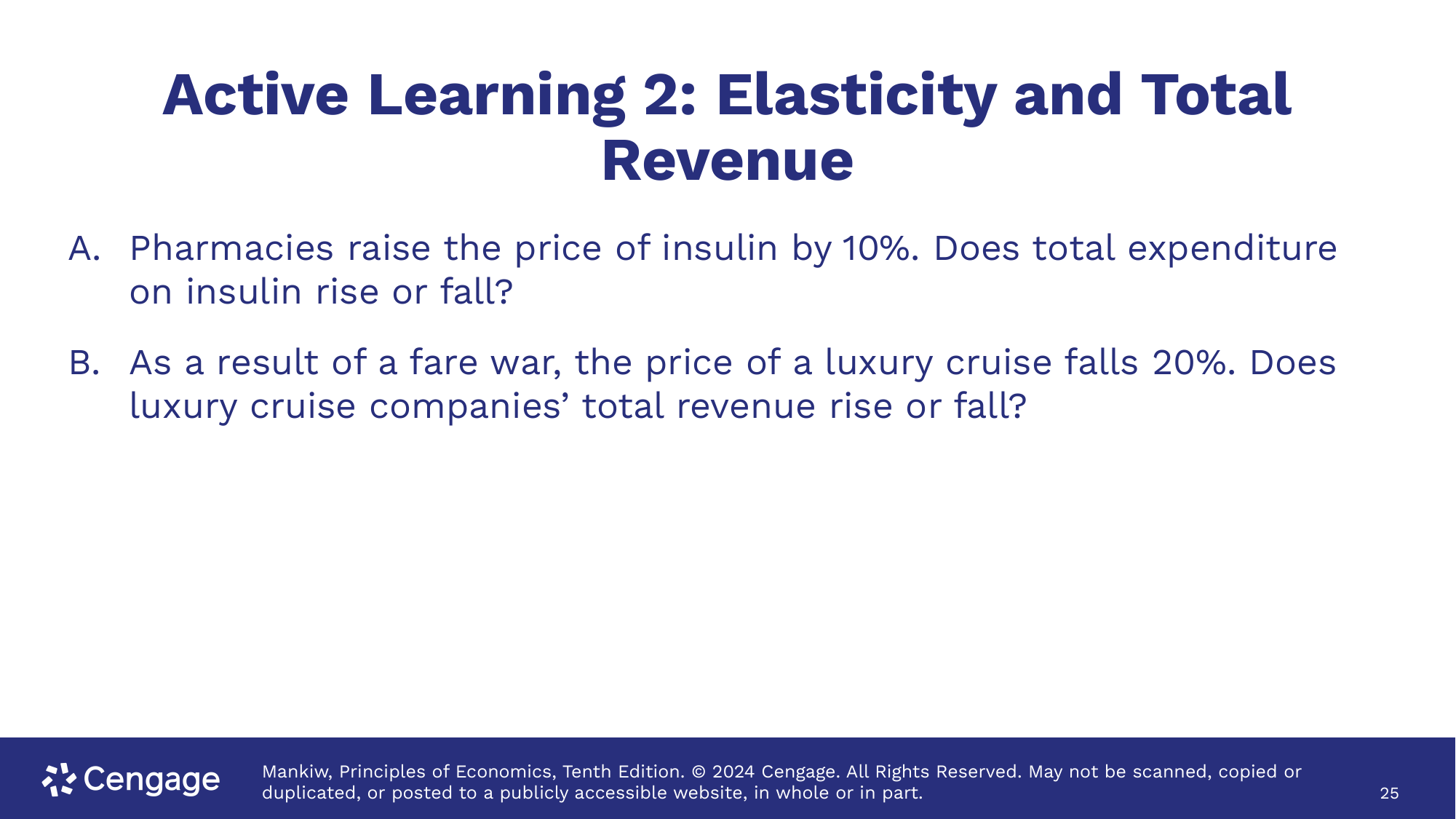

# Active Learning 2: Elasticity and Total Revenue
Pharmacies raise the price of insulin by 10%. Does total expenditure on insulin rise or fall?
As a result of a fare war, the price of a luxury cruise falls 20%. Does luxury cruise companies’ total revenue rise or fall?